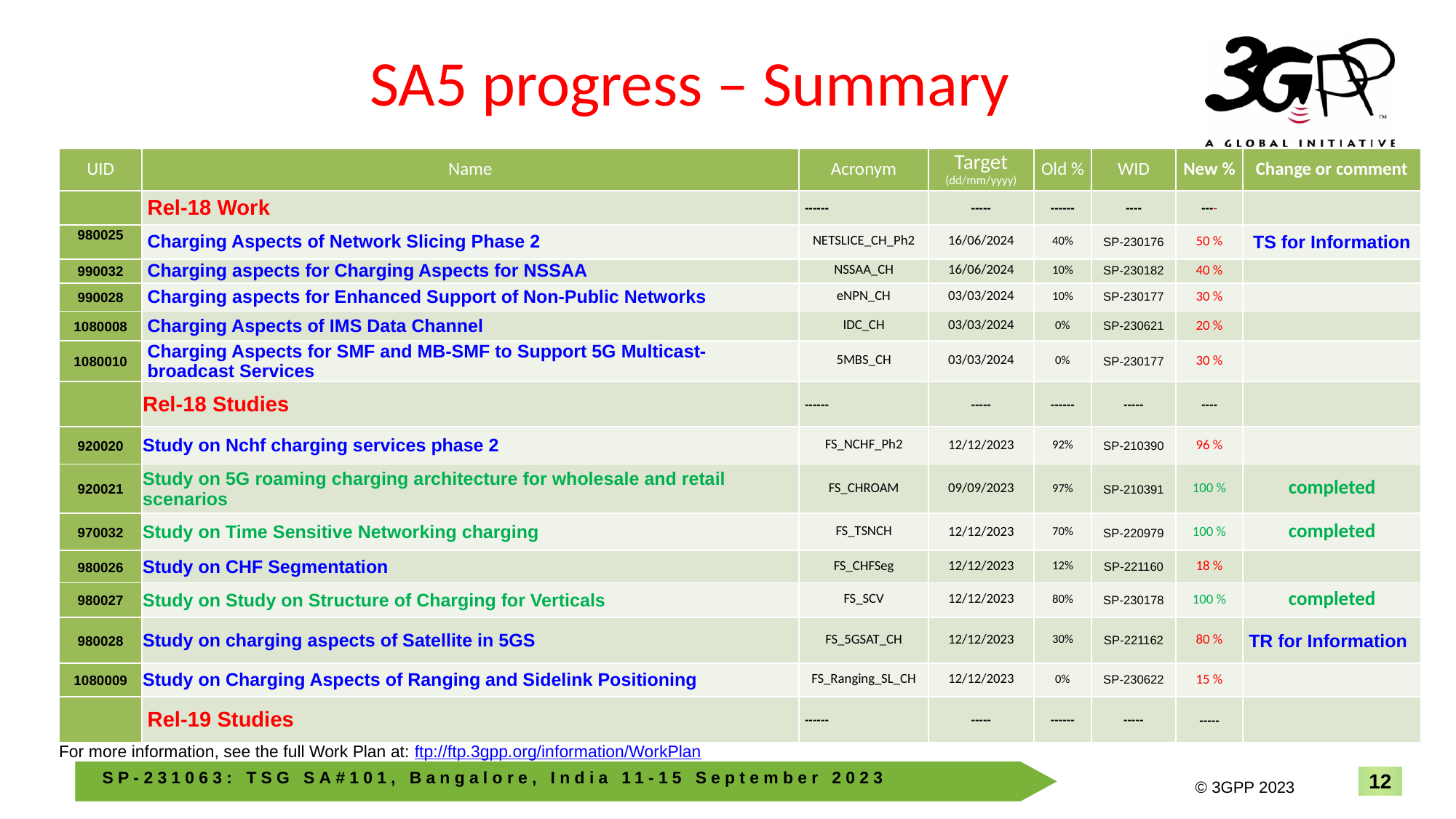

# SA5 progress – Summary
| UID | Name | Acronym | Target (dd/mm/yyyy) | Old % | WID | New % | Change or comment |
| --- | --- | --- | --- | --- | --- | --- | --- |
|  | Rel-18 Work | ------ | ----- | ------ | ---- | ---- |  |
| 980025 | Charging Aspects of Network Slicing Phase 2 | NETSLICE\_CH\_Ph2 | 16/06/2024 | 40% | SP-230176 | 50 % | TS for Information |
| 990032 | Charging aspects for Charging Aspects for NSSAA | NSSAA\_CH | 16/06/2024 | 10% | SP-230182 | 40 % |  |
| 990028 | Charging aspects for Enhanced Support of Non-Public Networks | eNPN\_CH | 03/03/2024 | 10% | SP-230177 | 30 % |  |
| 1080008 | Charging Aspects of IMS Data Channel | IDC\_CH | 03/03/2024 | 0% | SP-230621 | 20 % |  |
| 1080010 | Charging Aspects for SMF and MB-SMF to Support 5G Multicast-broadcast Services | 5MBS\_CH | 03/03/2024 | 0% | SP-230177 | 30 % |  |
|  | Rel-18 Studies | ------ | ----- | ------ | ----- | ---- |  |
| 920020 | Study on Nchf charging services phase 2 | FS\_NCHF\_Ph2 | 12/12/2023 | 92% | SP-210390 | 96 % |  |
| 920021 | Study on 5G roaming charging architecture for wholesale and retail scenarios | FS\_CHROAM | 09/09/2023 | 97% | SP-210391 | 100 % | completed |
| 970032 | Study on Time Sensitive Networking charging | FS\_TSNCH | 12/12/2023 | 70% | SP-220979 | 100 % | completed |
| 980026 | Study on CHF Segmentation | FS\_CHFSeg | 12/12/2023 | 12% | SP-221160 | 18 % |  |
| 980027 | Study on Study on Structure of Charging for Verticals | FS\_SCV | 12/12/2023 | 80% | SP-230178 | 100 % | completed |
| 980028 | Study on charging aspects of Satellite in 5GS | FS\_5GSAT\_CH | 12/12/2023 | 30% | SP-221162 | 80 % | TR for Information |
| 1080009 | Study on Charging Aspects of Ranging and Sidelink Positioning | FS\_Ranging\_SL\_CH | 12/12/2023 | 0% | SP-230622 | 15 % |  |
|  | Rel-19 Studies | ------ | ----- | ------ | ----- | ----- |  |
For more information, see the full Work Plan at: ftp://ftp.3gpp.org/information/WorkPlan